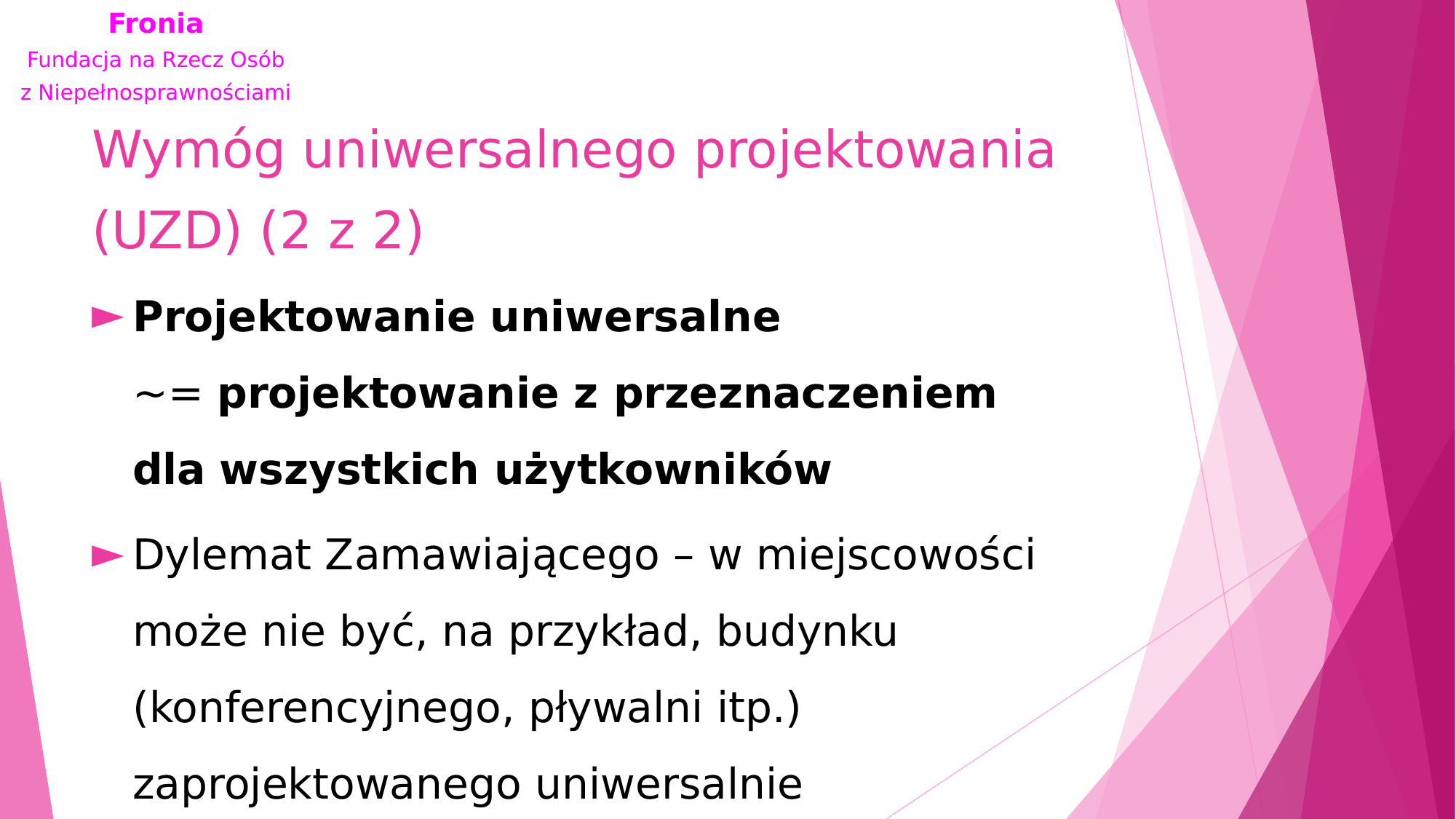

# Wymóg uniwersalnego projektowania (UZD) (2 z 2)
Projektowanie uniwersalne ~= projektowanie z przeznaczeniem dla wszystkich użytkowników
Dylemat Zamawiającego – w miejscowości może nie być, na przykład, budynku (konferencyjnego, pływalni itp.) zaprojektowanego uniwersalnie